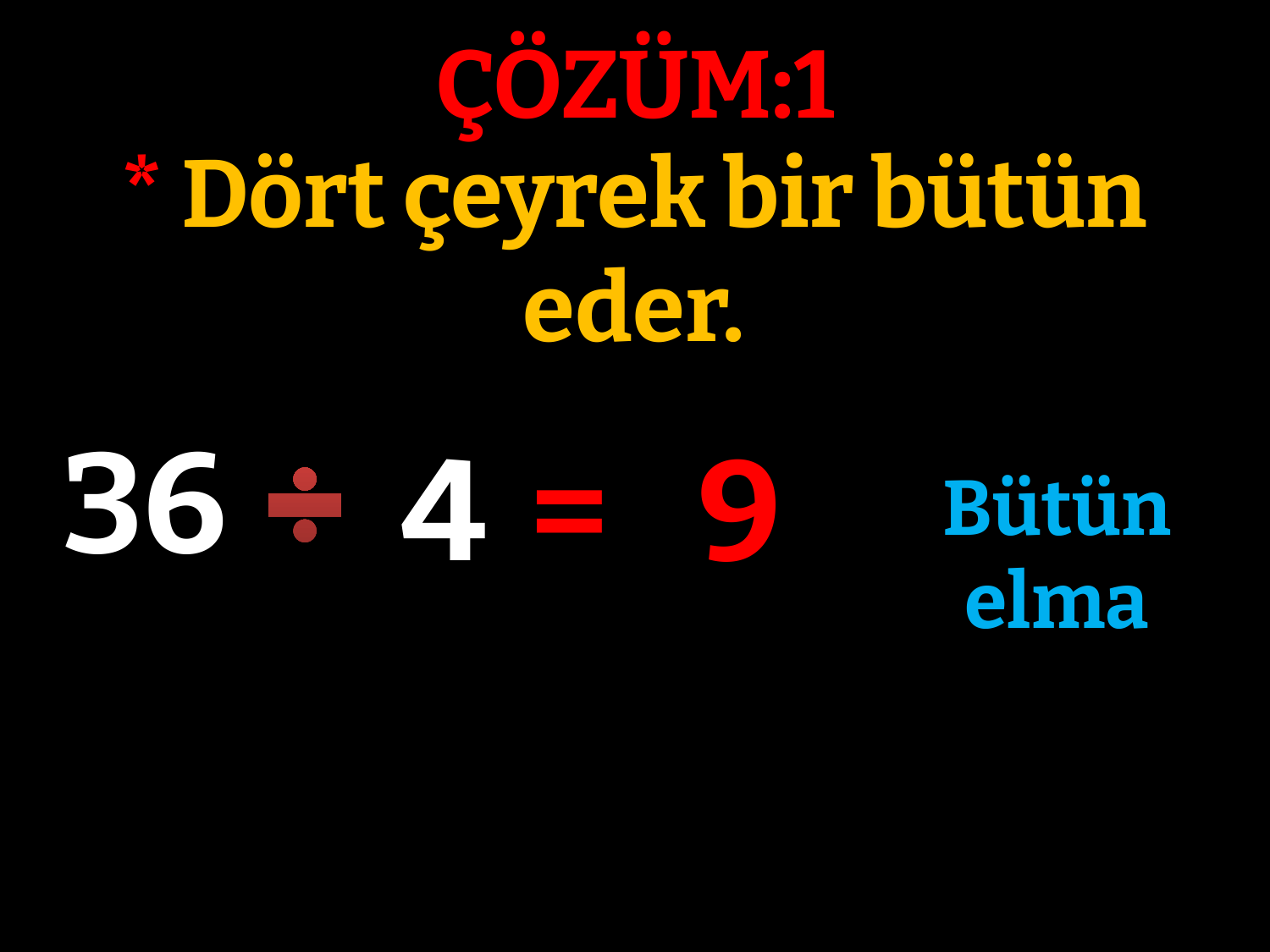

ÇÖZÜM:1
* Dört çeyrek bir bütün eder.
36
9
4
=
Bütün elma